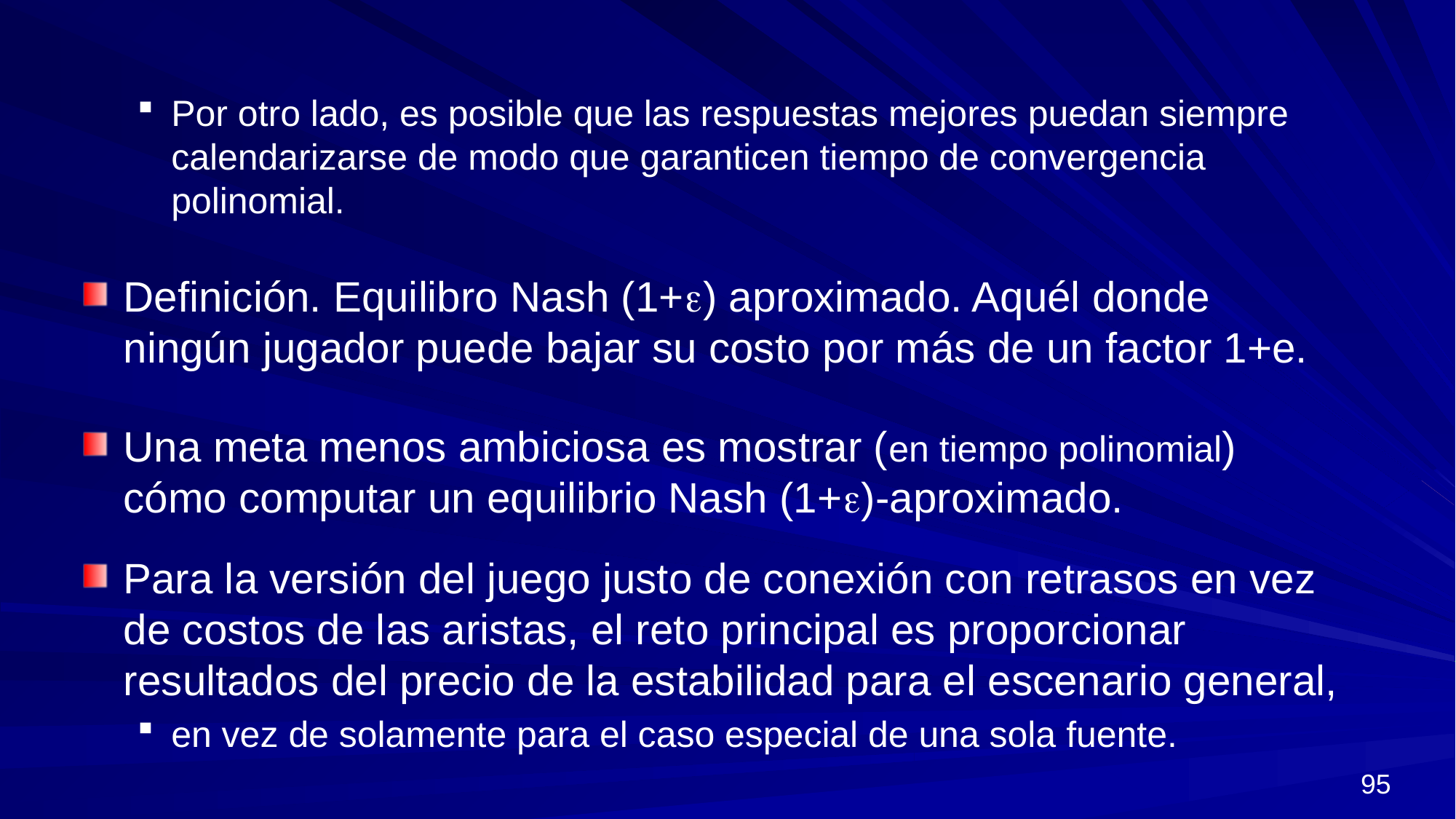

Por otro lado, es posible que las respuestas mejores puedan siempre calendarizarse de modo que garanticen tiempo de convergencia polinomial.

Definición. Equilibro Nash (1+ε) aproximado. Aquél donde ningún jugador puede bajar su costo por más de un factor 1+e.

Una meta menos ambiciosa es mostrar (en tiempo polinomial) cómo computar un equilibrio Nash (1+ε)-aproximado.

Para la versión del juego justo de conexión con retrasos en vez de costos de las aristas, el reto principal es proporcionar resultados del precio de la estabilidad para el escenario general,
en vez de solamente para el caso especial de una sola fuente.
95